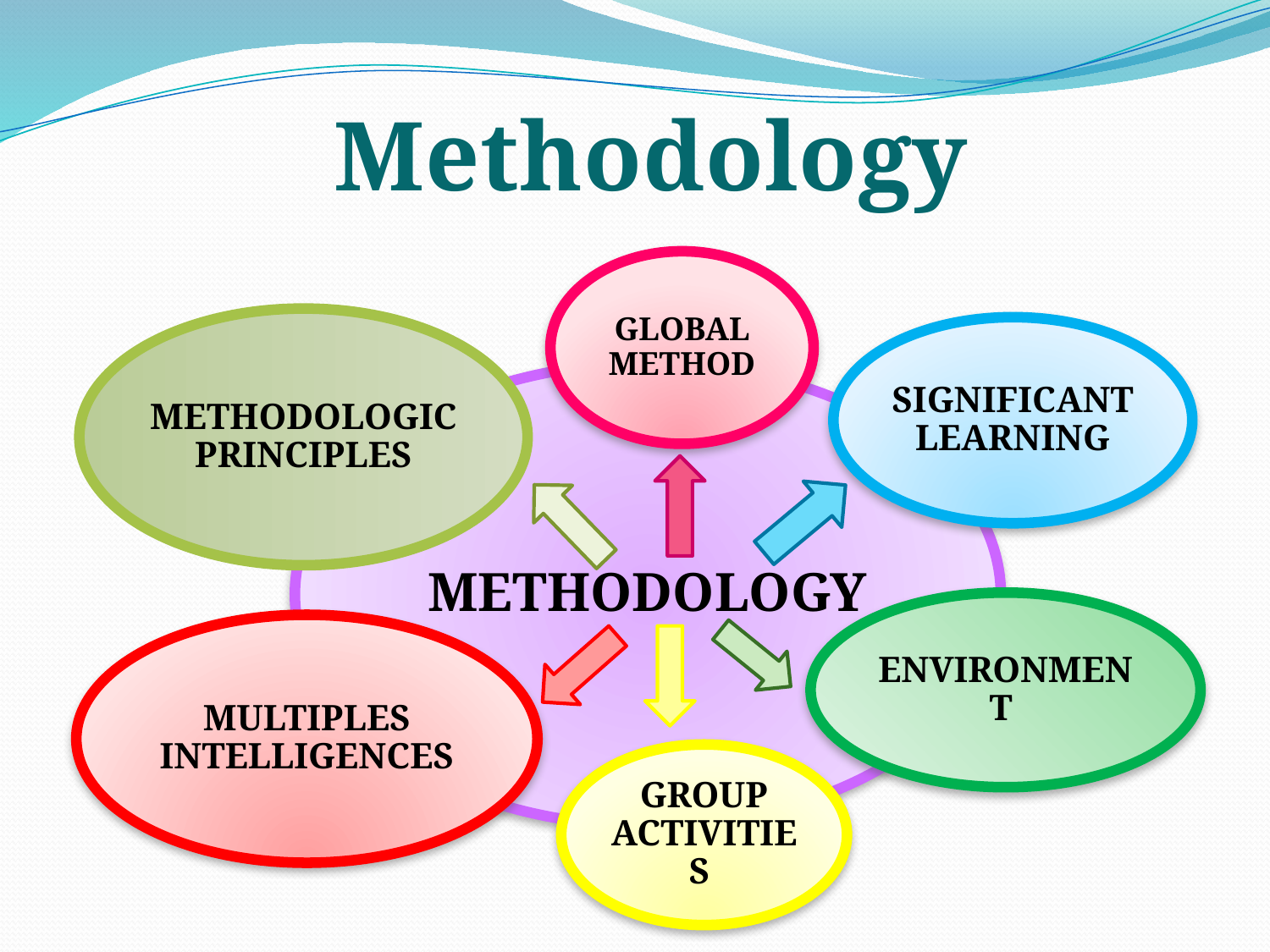

Methodology
METHODOLOGY

GLOBAL METHOD

SIGNIFICANT LEARNING

ENVIRONMENT

GROUP ACTIVITIES

MULTIPLES INTELLIGENCES

METHODOLOGIC PRINCIPLES